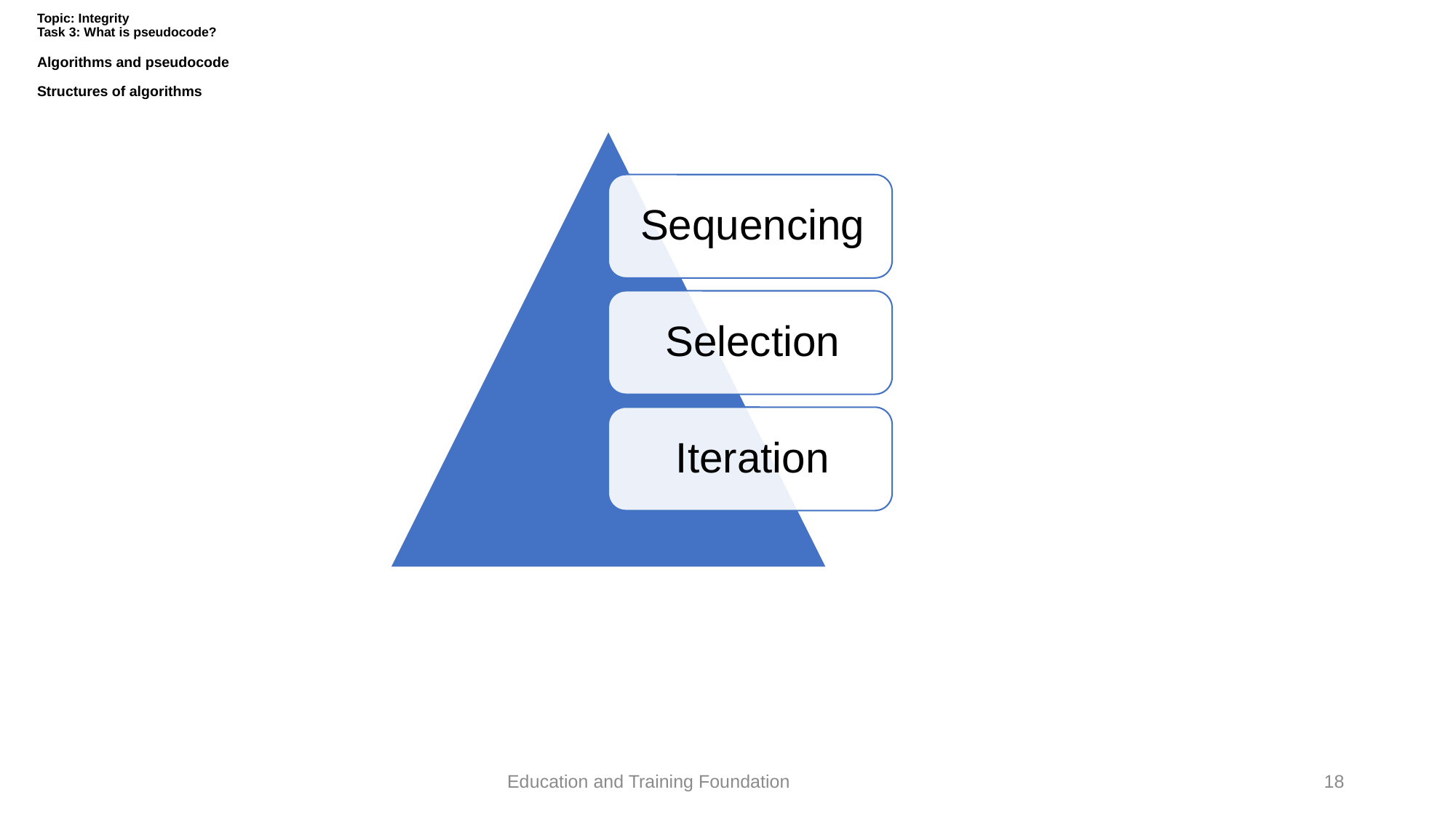

# Topic: Integrity Task 3: What is pseudocode? Algorithms and pseudocode Structures of algorithms
Sequencing
Selection
Iteration

18
Education and Training Foundation